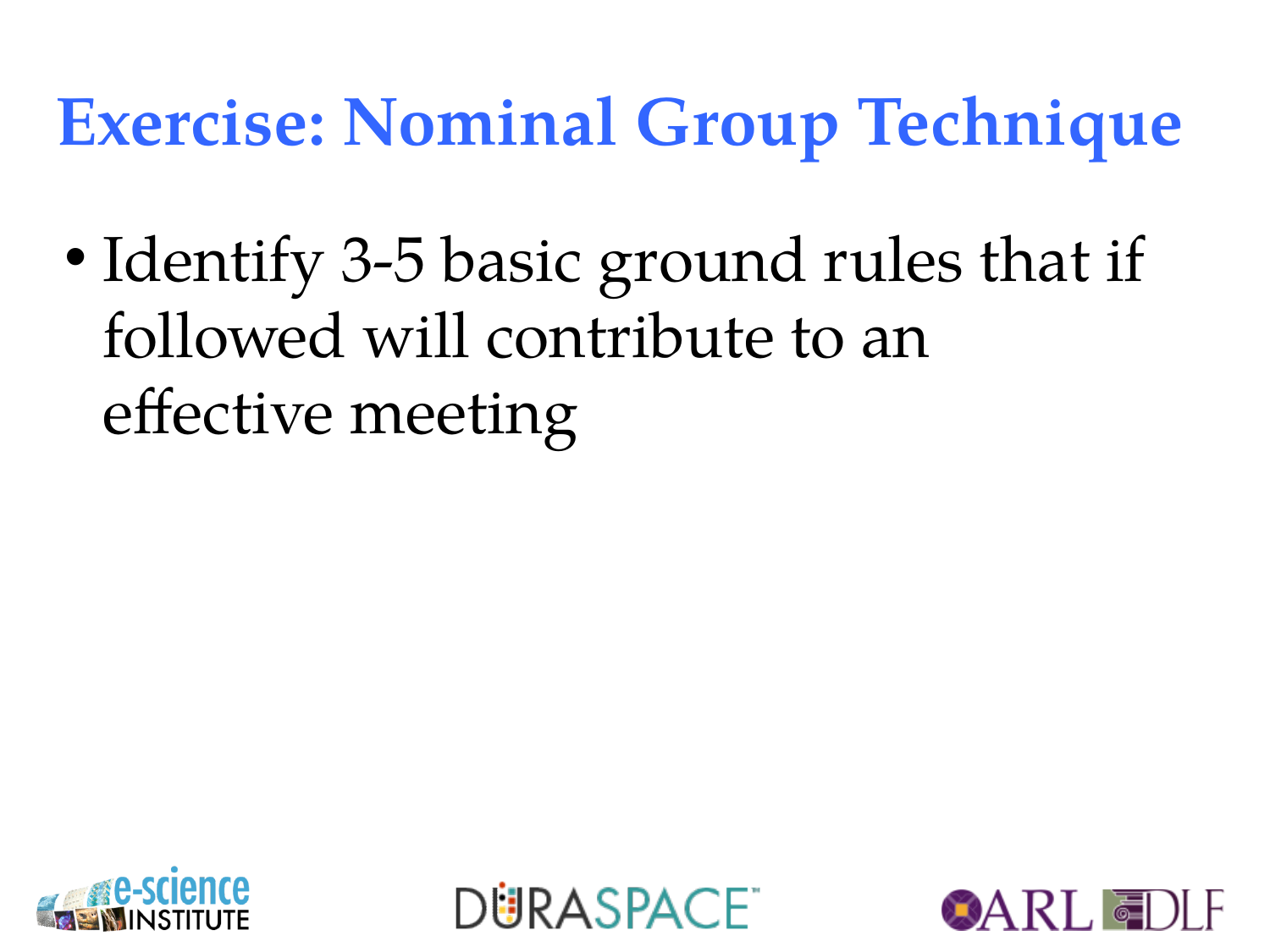

# Exercise: Nominal Group Technique
Identify 3-5 basic ground rules that if followed will contribute to an effective meeting